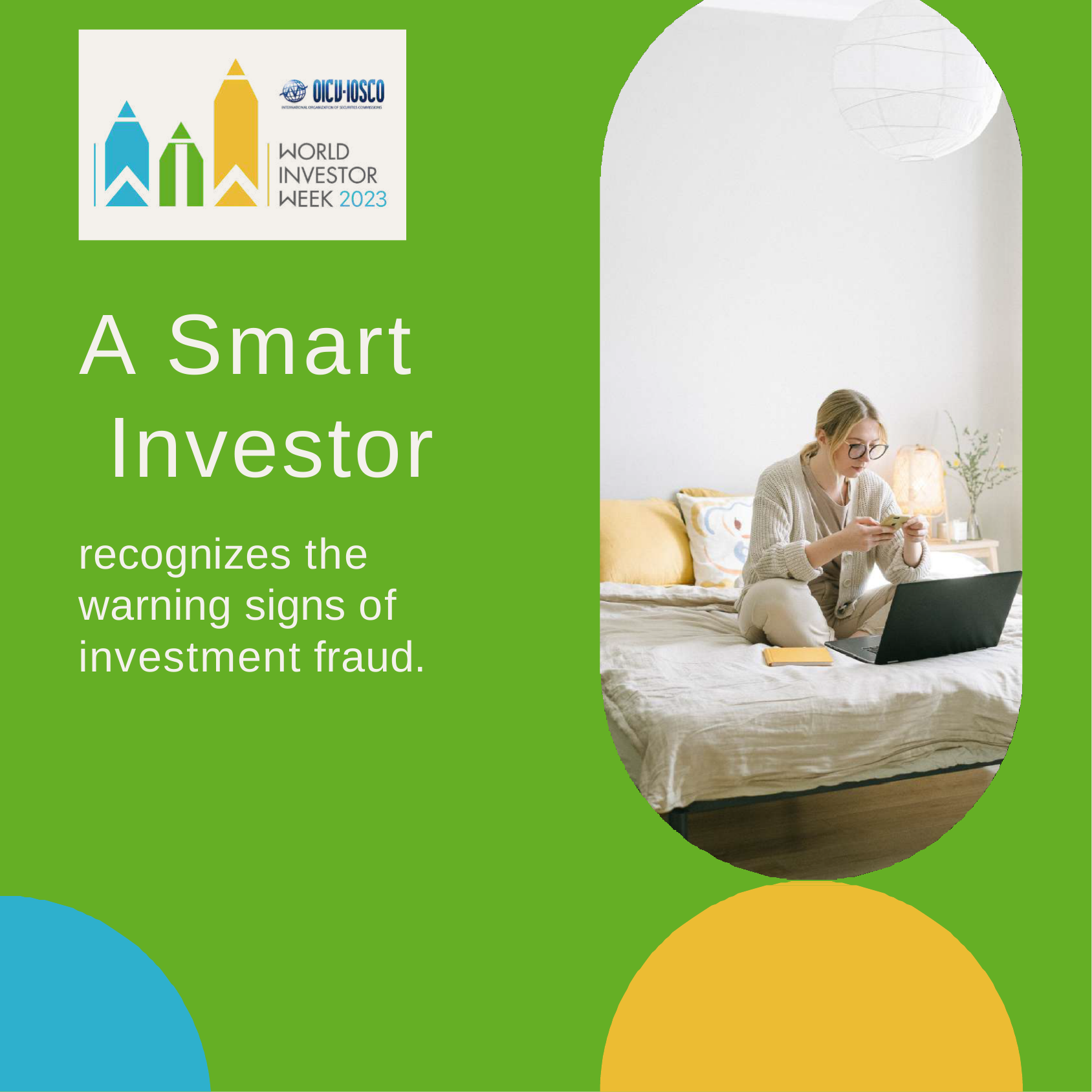

A Smart  Investor
recognizes the  warning signs of  investment fraud.